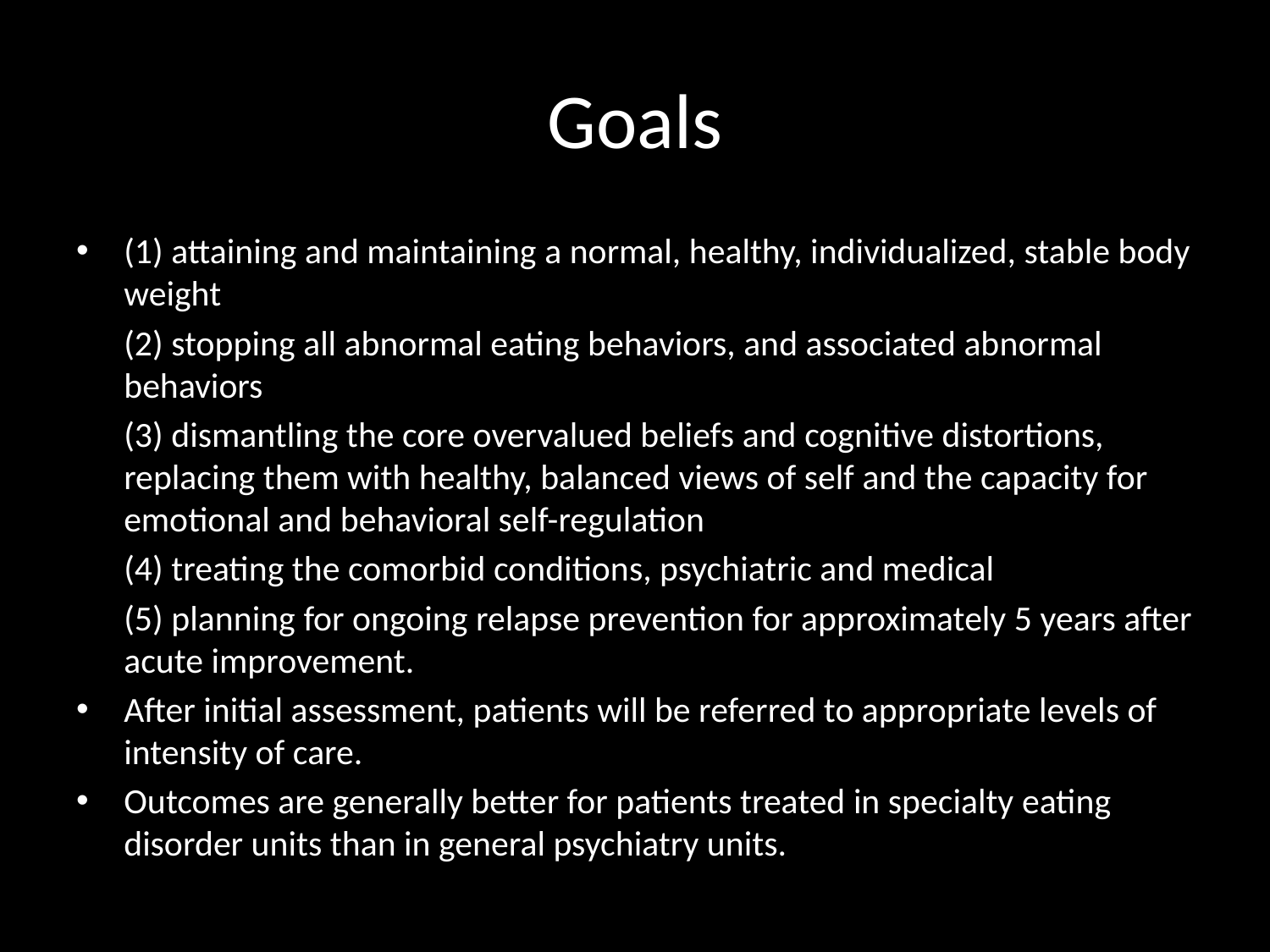

# Goals
(1) attaining and maintaining a normal, healthy, individualized, stable body weight
	(2) stopping all abnormal eating behaviors, and associated abnormal behaviors
	(3) dismantling the core overvalued beliefs and cognitive distortions, replacing them with healthy, balanced views of self and the capacity for emotional and behavioral self-regulation
	(4) treating the comorbid conditions, psychiatric and medical
	(5) planning for ongoing relapse prevention for approximately 5 years after acute improvement.
After initial assessment, patients will be referred to appropriate levels of intensity of care.
Outcomes are generally better for patients treated in specialty eating disorder units than in general psychiatry units.